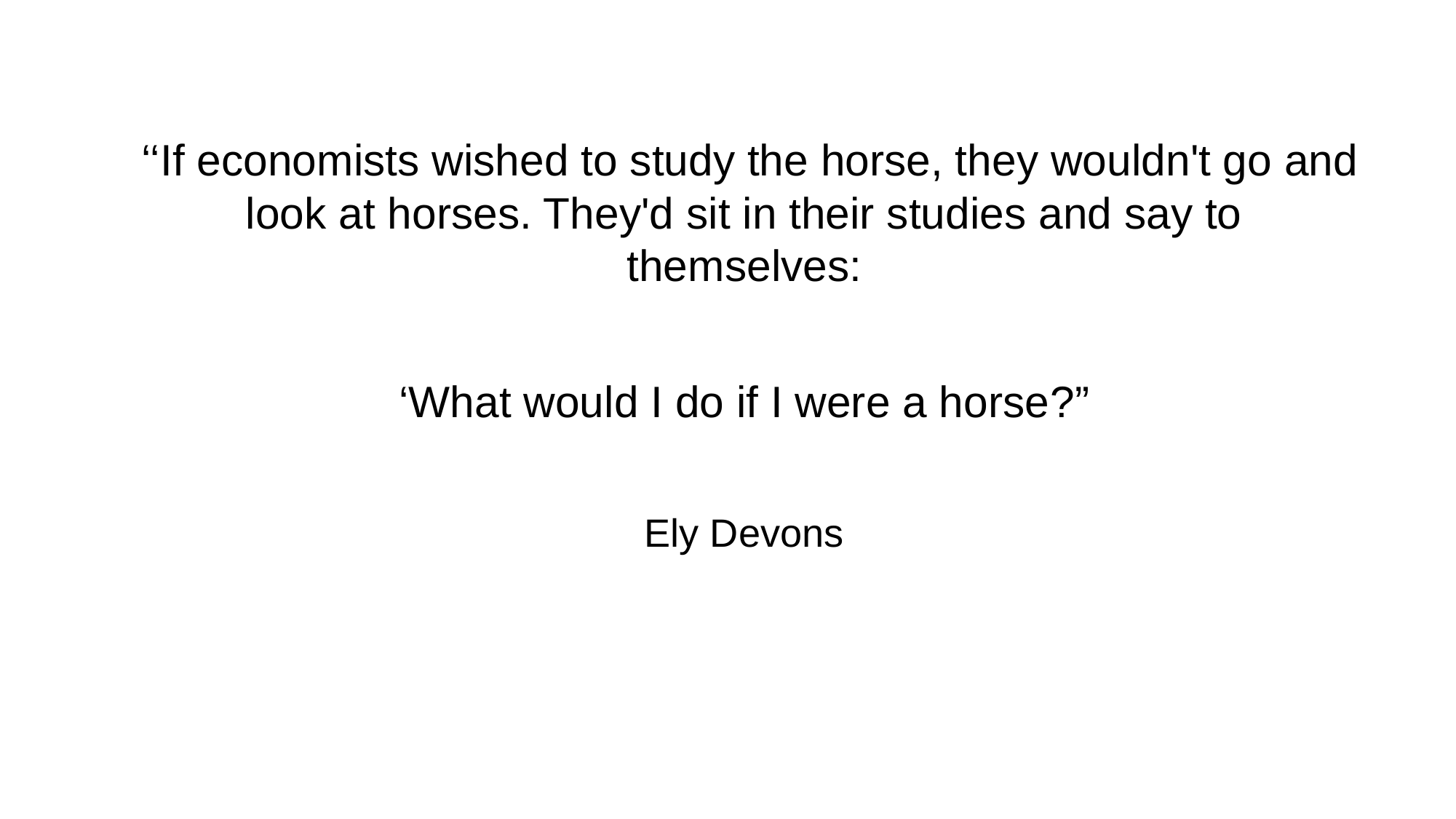

‘‘If economists wished to study the horse, they wouldn't go and look at horses. They'd sit in their studies and say to themselves:

‘What would I do if I were a horse?”

Ely Devons